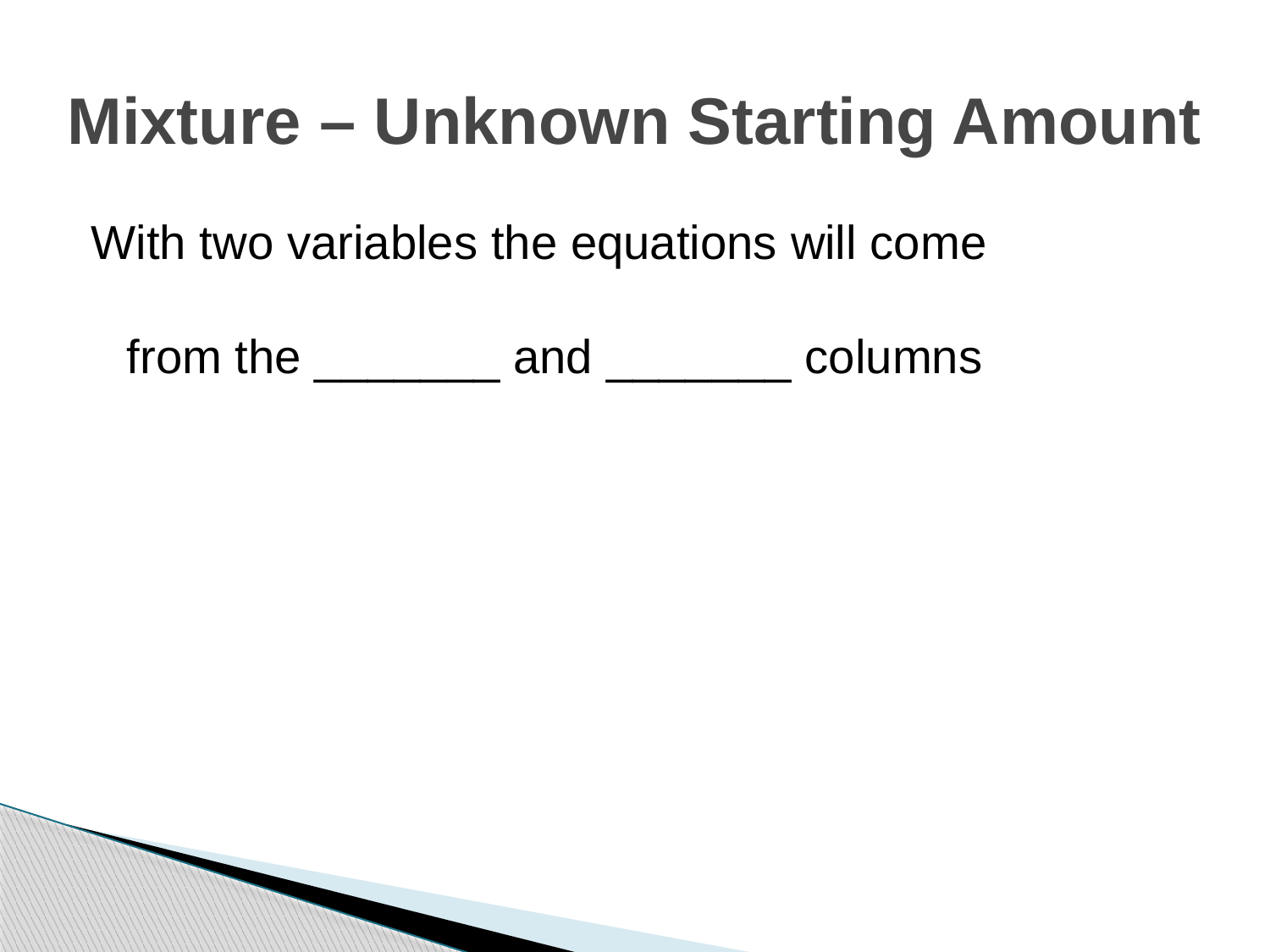

# Mixture – Unknown Starting Amount
With two variables the equations will come
from the _______ and _______ columns